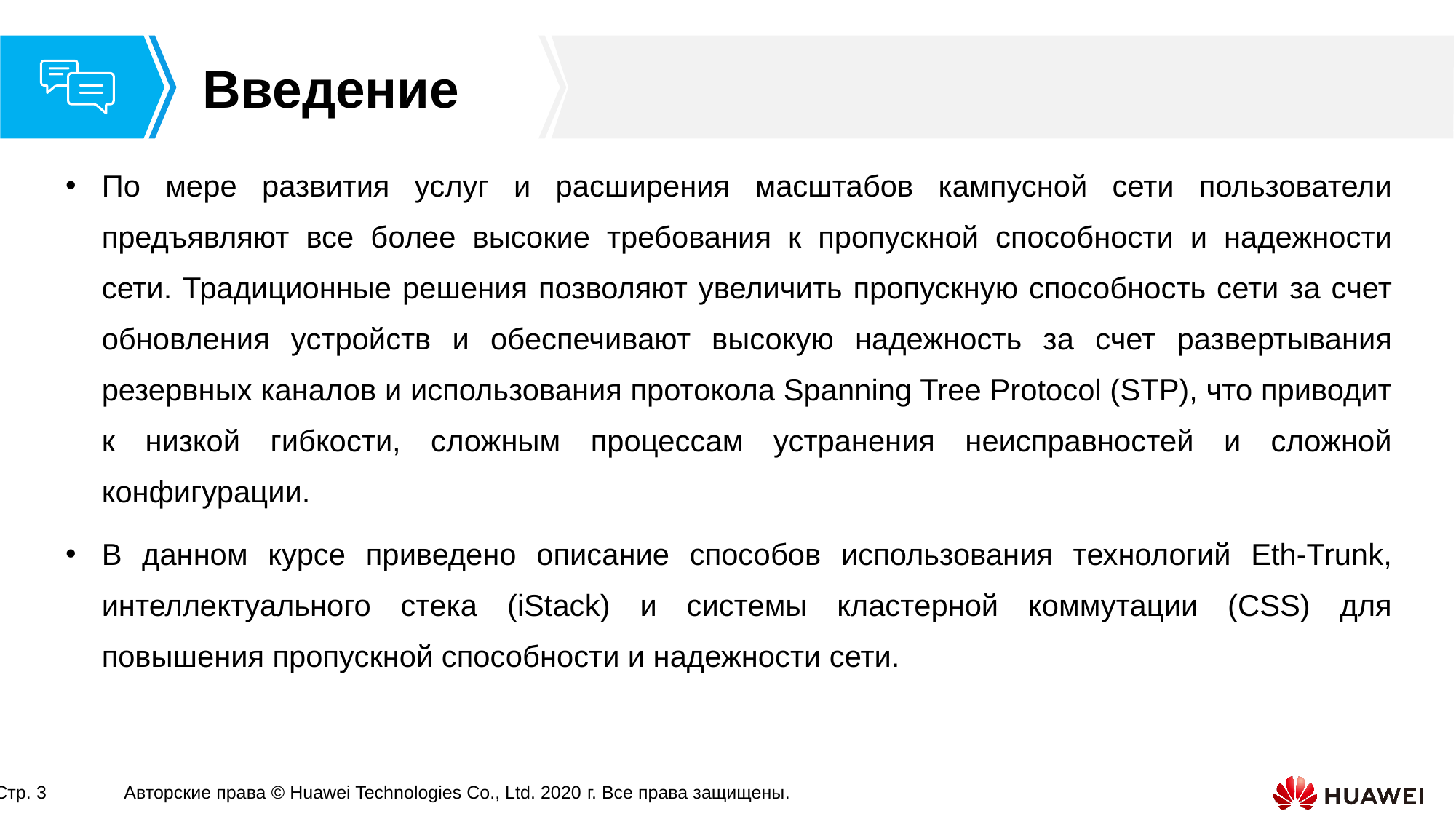

По мере развития услуг и расширения масштабов кампусной сети пользователи предъявляют все более высокие требования к пропускной способности и надежности сети. Традиционные решения позволяют увеличить пропускную способность сети за счет обновления устройств и обеспечивают высокую надежность за счет развертывания резервных каналов и использования протокола Spanning Tree Protocol (STP), что приводит к низкой гибкости, сложным процессам устранения неисправностей и сложной конфигурации.
В данном курсе приведено описание способов использования технологий Eth-Trunk, интеллектуального стека (iStack) и системы кластерной коммутации (CSS) для повышения пропускной способности и надежности сети.